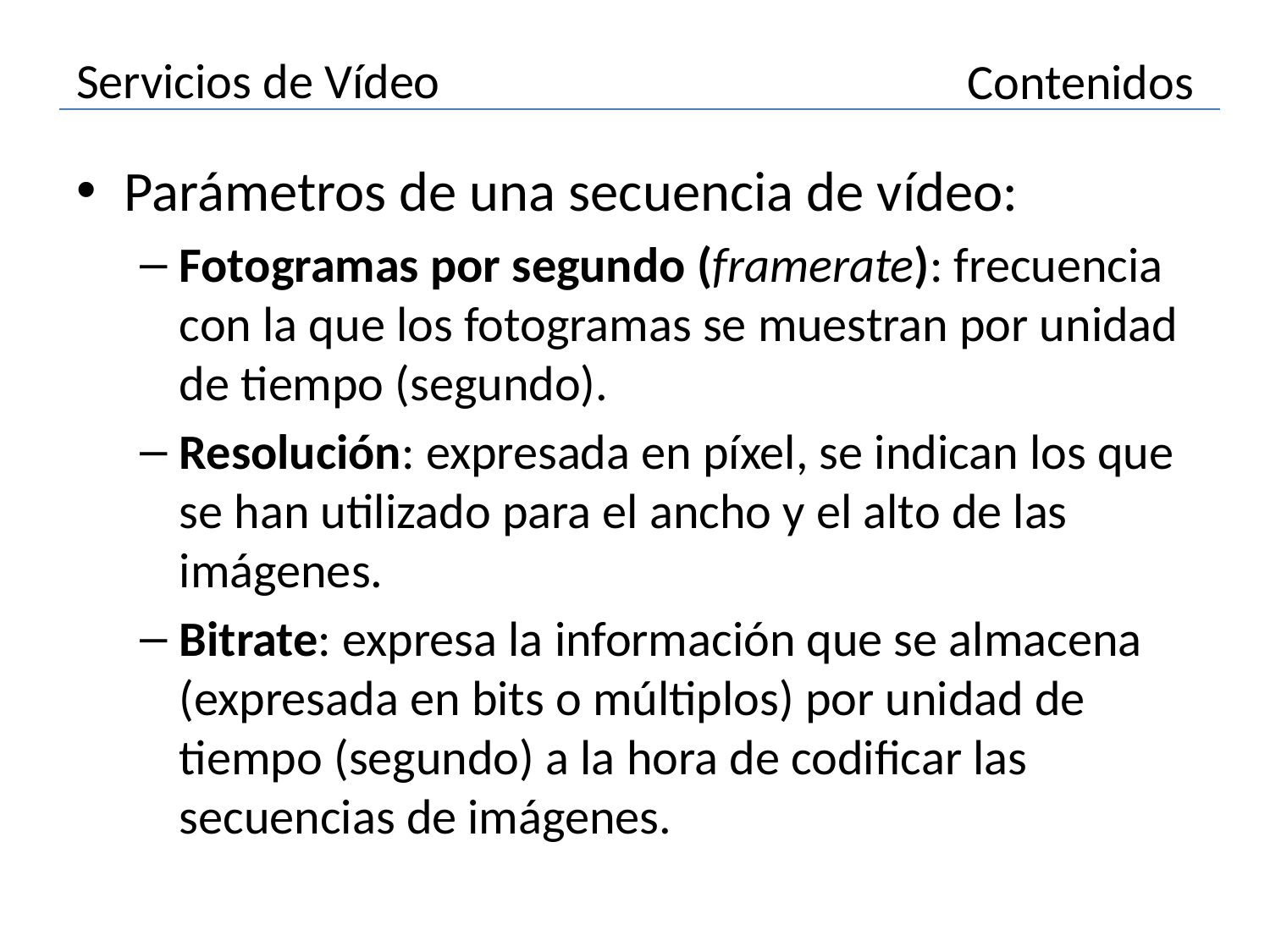

# Servicios de Vídeo
Contenidos
Parámetros de una secuencia de vídeo:
Fotogramas por segundo (framerate): frecuencia con la que los fotogramas se muestran por unidad de tiempo (segundo).
Resolución: expresada en píxel, se indican los que se han utilizado para el ancho y el alto de las imágenes.
Bitrate: expresa la información que se almacena (expresada en bits o múltiplos) por unidad de tiempo (segundo) a la hora de codificar las secuencias de imágenes.